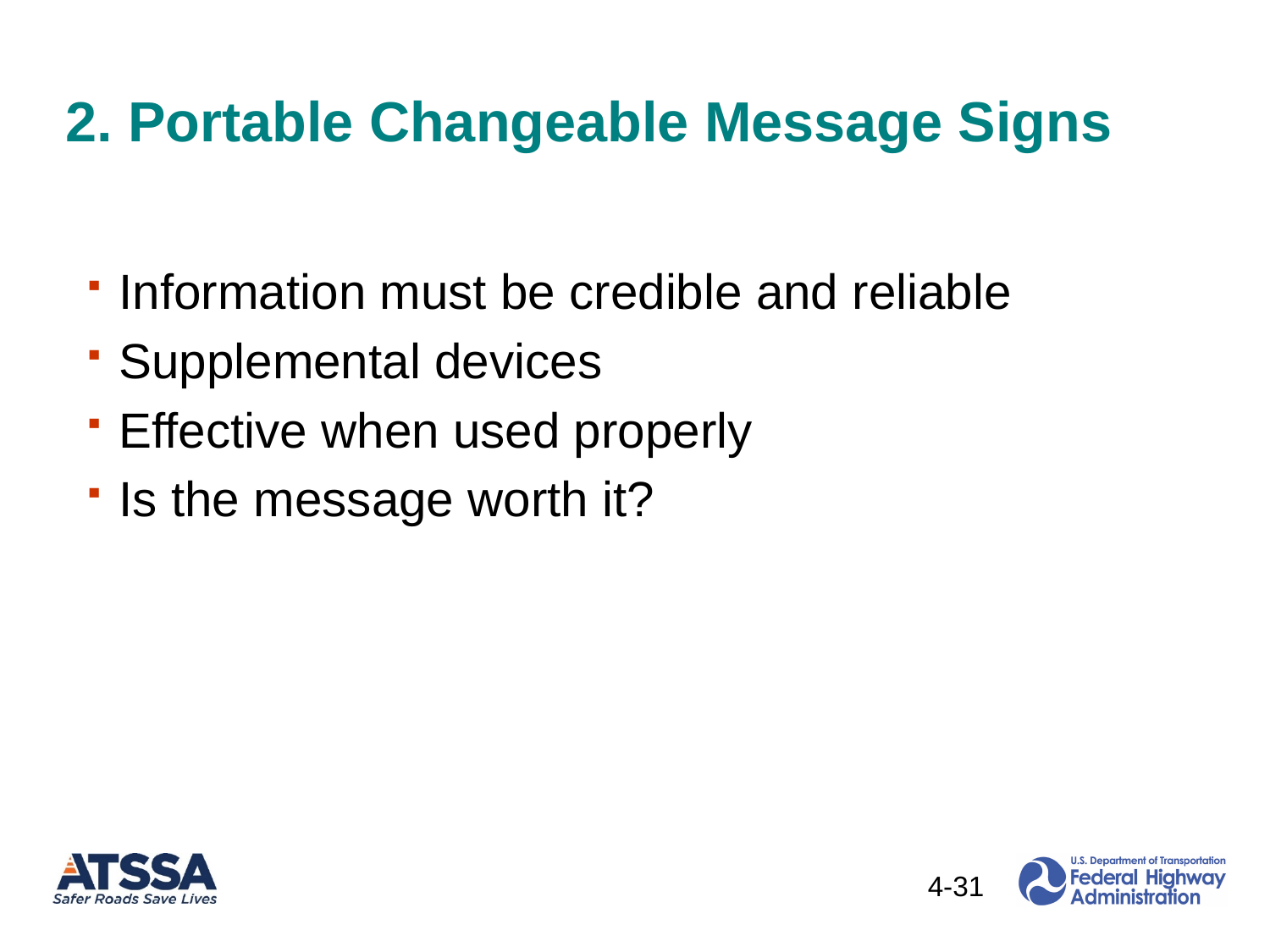

# 2. Portable Changeable Message Signs
Information must be credible and reliable
Supplemental devices
Effective when used properly
Is the message worth it?